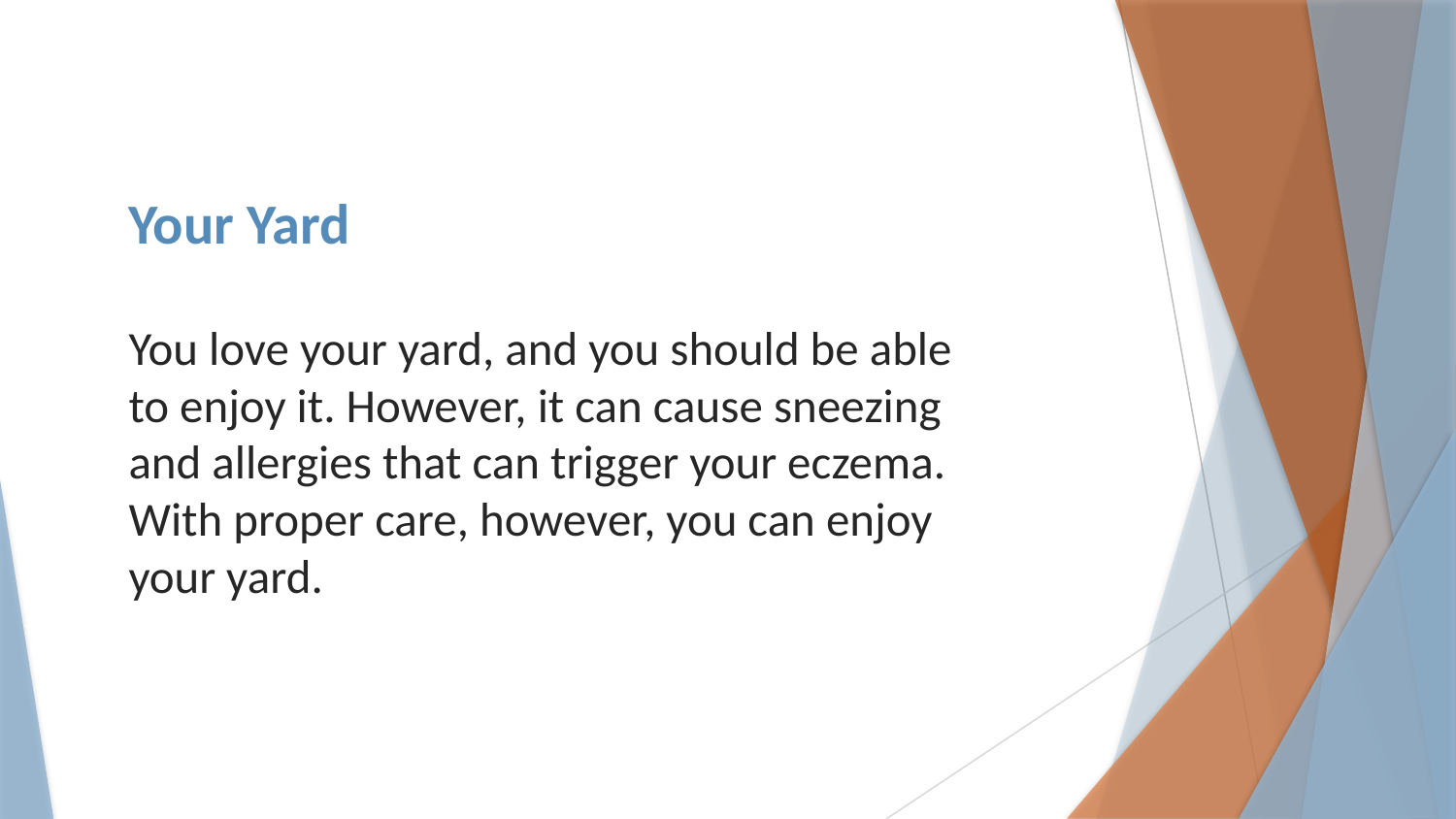

# Your Yard
You love your yard, and you should be able to enjoy it. However, it can cause sneezing and allergies that can trigger your eczema. With proper care, however, you can enjoy your yard.